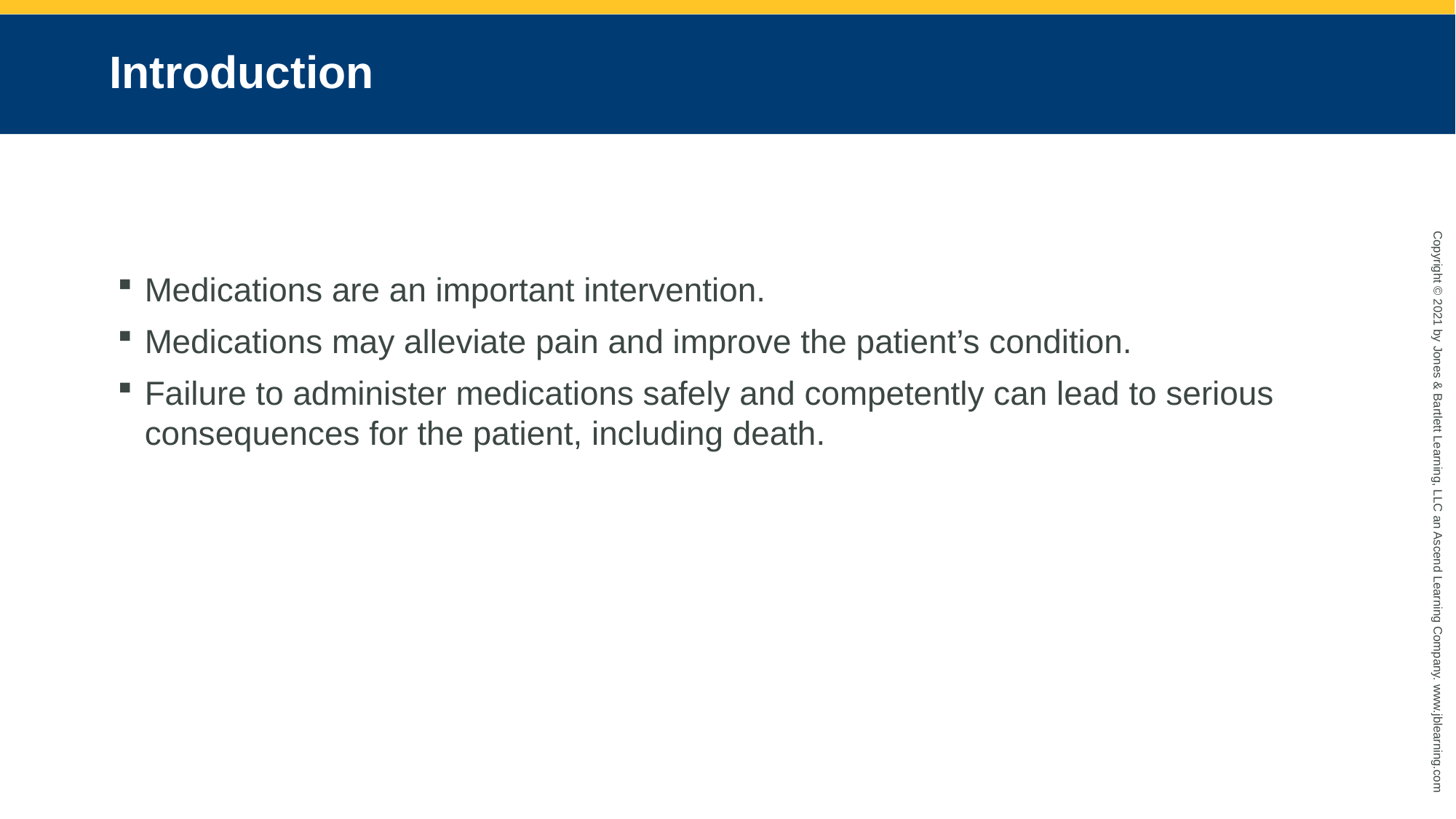

# Introduction
Medications are an important intervention.
Medications may alleviate pain and improve the patient’s condition.
Failure to administer medications safely and competently can lead to serious consequences for the patient, including death.